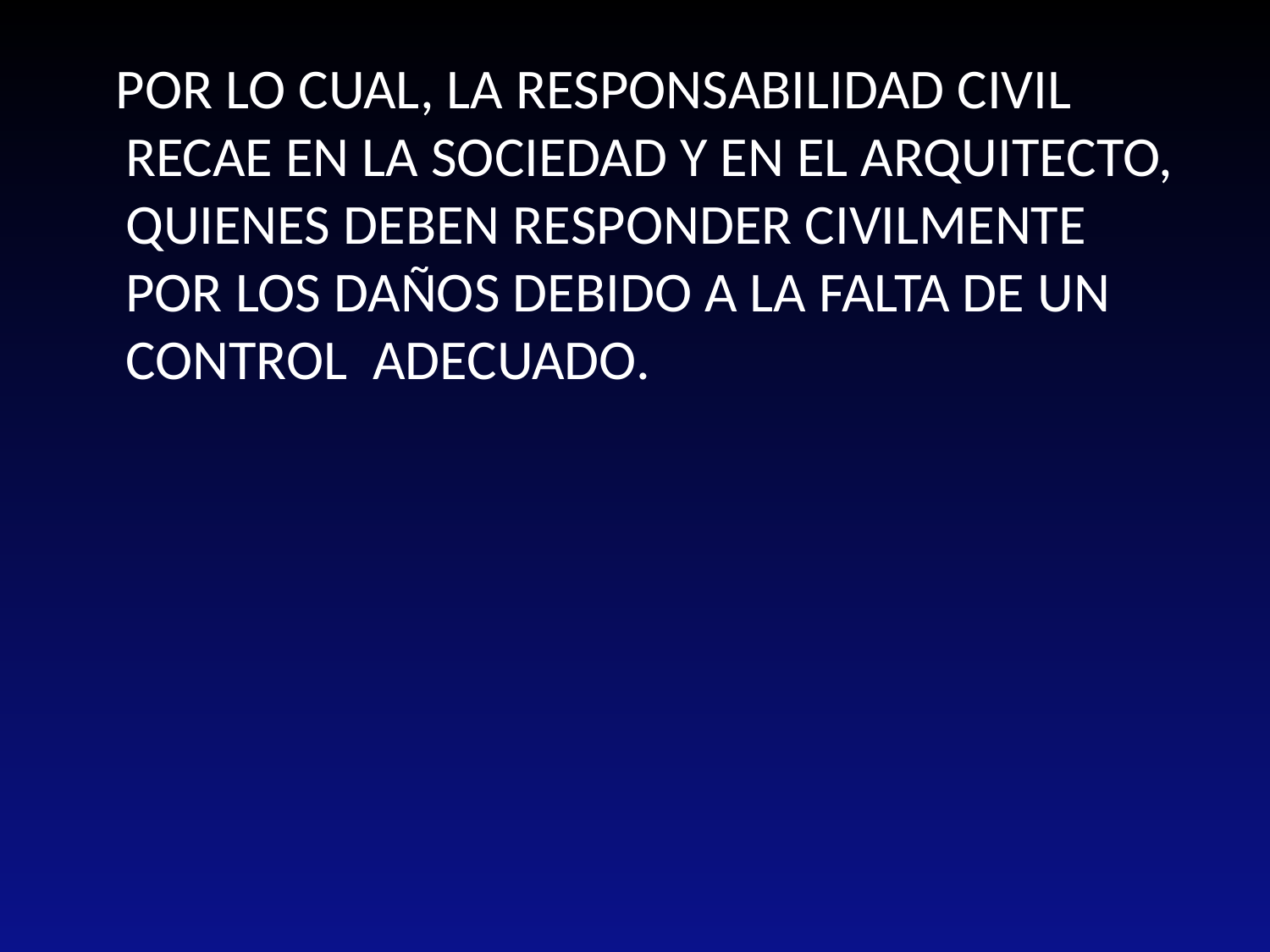

POR LO CUAL, LA RESPONSABILIDAD CIVIL RECAE EN LA SOCIEDAD Y EN EL ARQUITECTO, QUIENES DEBEN RESPONDER CIVILMENTE POR LOS DAÑOS DEBIDO A LA FALTA DE UN CONTROL  ADECUADO.